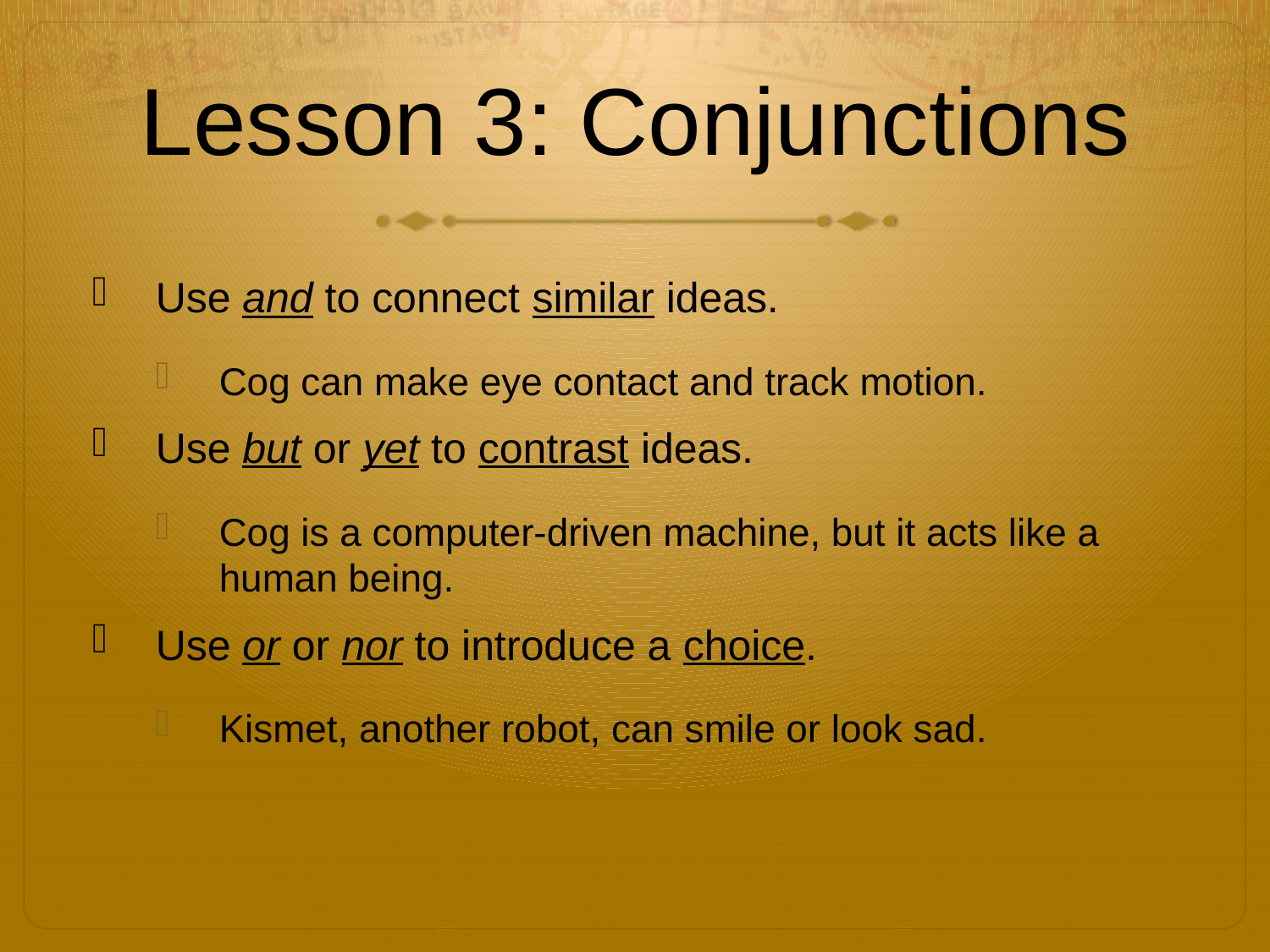

# Lesson 3: Conjunctions
Use and to connect similar ideas.
Cog can make eye contact and track motion.
Use but or yet to contrast ideas.
Cog is a computer-driven machine, but it acts like a human being.
Use or or nor to introduce a choice.
Kismet, another robot, can smile or look sad.